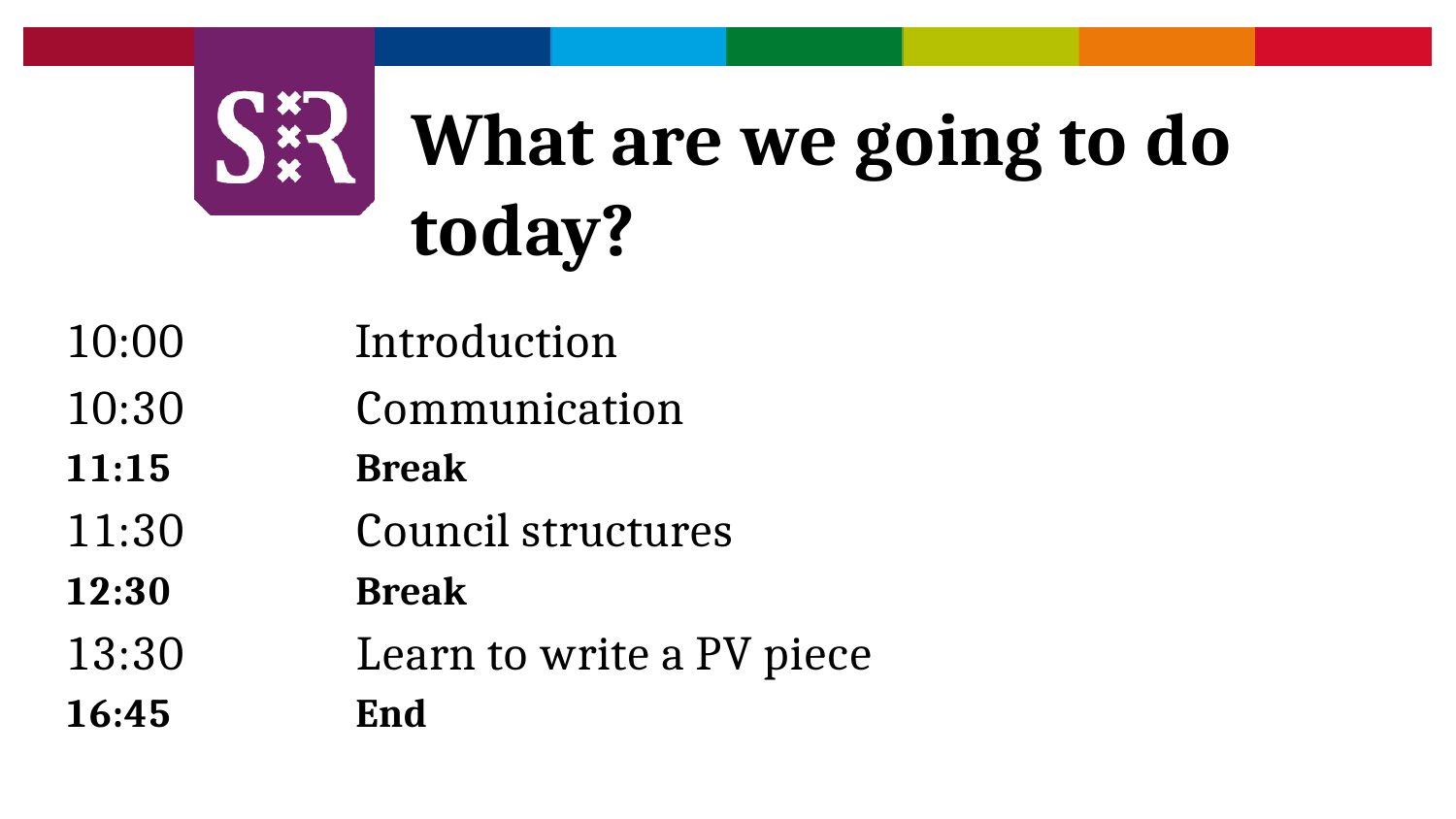

# What are we going to do today?
10:00		Introduction
10:30		Communication
11:15		Break
11:30		Council structures
12:30		Break
13:30		Learn to write a PV piece
16:45		End